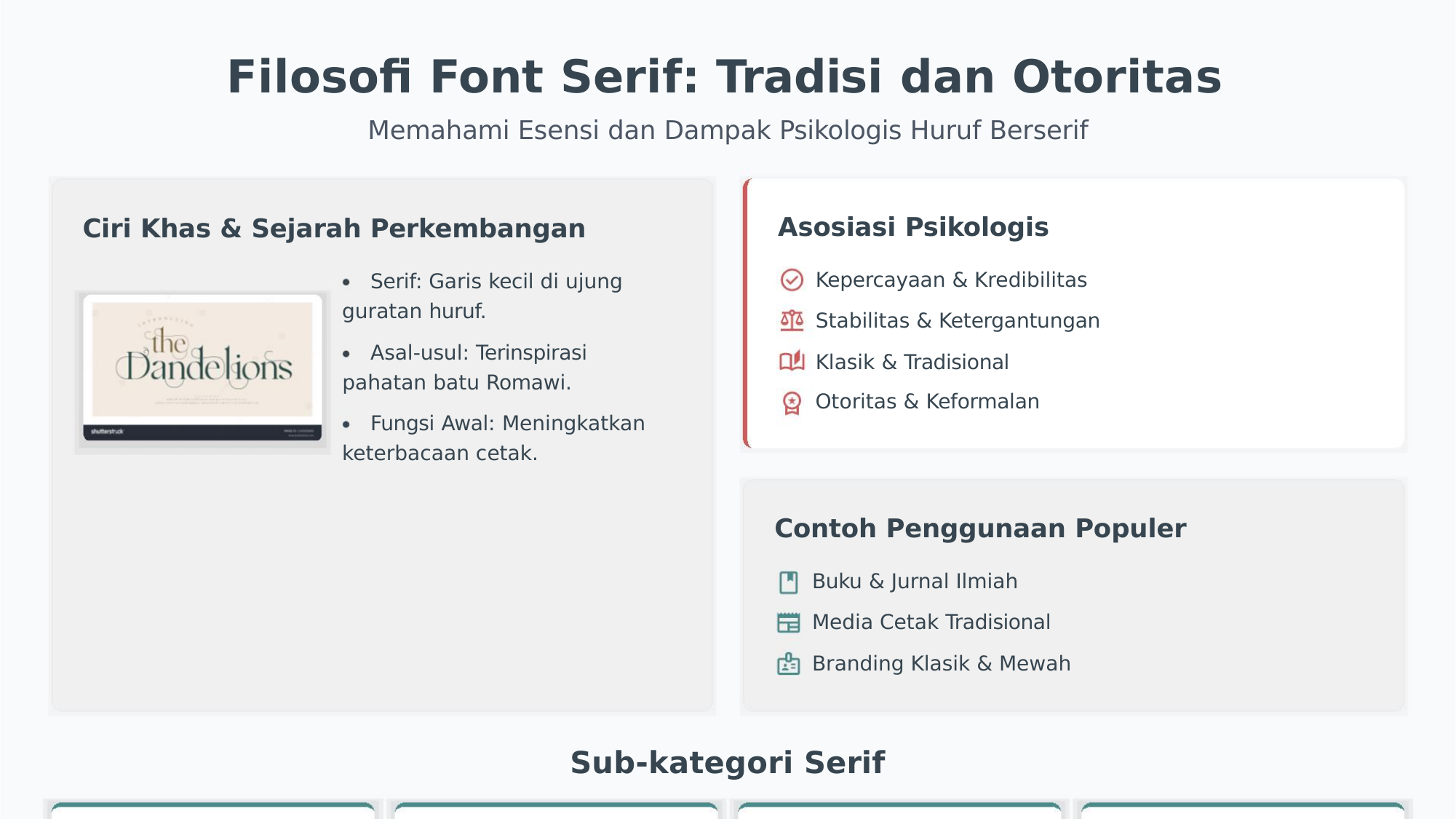

Filosoﬁ Font Serif: Tradisi dan Otoritas
Memahami Esensi dan Dampak Psikologis Huruf Berserif
Asosiasi Psikologis
Ciri Khas & Sejarah Perkembangan
Kepercayaan & Kredibilitas
Stabilitas & Ketergantungan
Klasik & Tradisional
Serif: Garis kecil di ujung
guratan huruf.
Asal-usul: Terinspirasi
pahatan batu Romawi.
Otoritas & Keformalan
Fungsi Awal: Meningkatkan
keterbacaan cetak.
Contoh Penggunaan Populer
Buku & Jurnal Ilmiah
Media Cetak Tradisional
Branding Klasik & Mewah
Sub-kategori Serif
Old Style
Transitional
Formalitas
Keterbacan